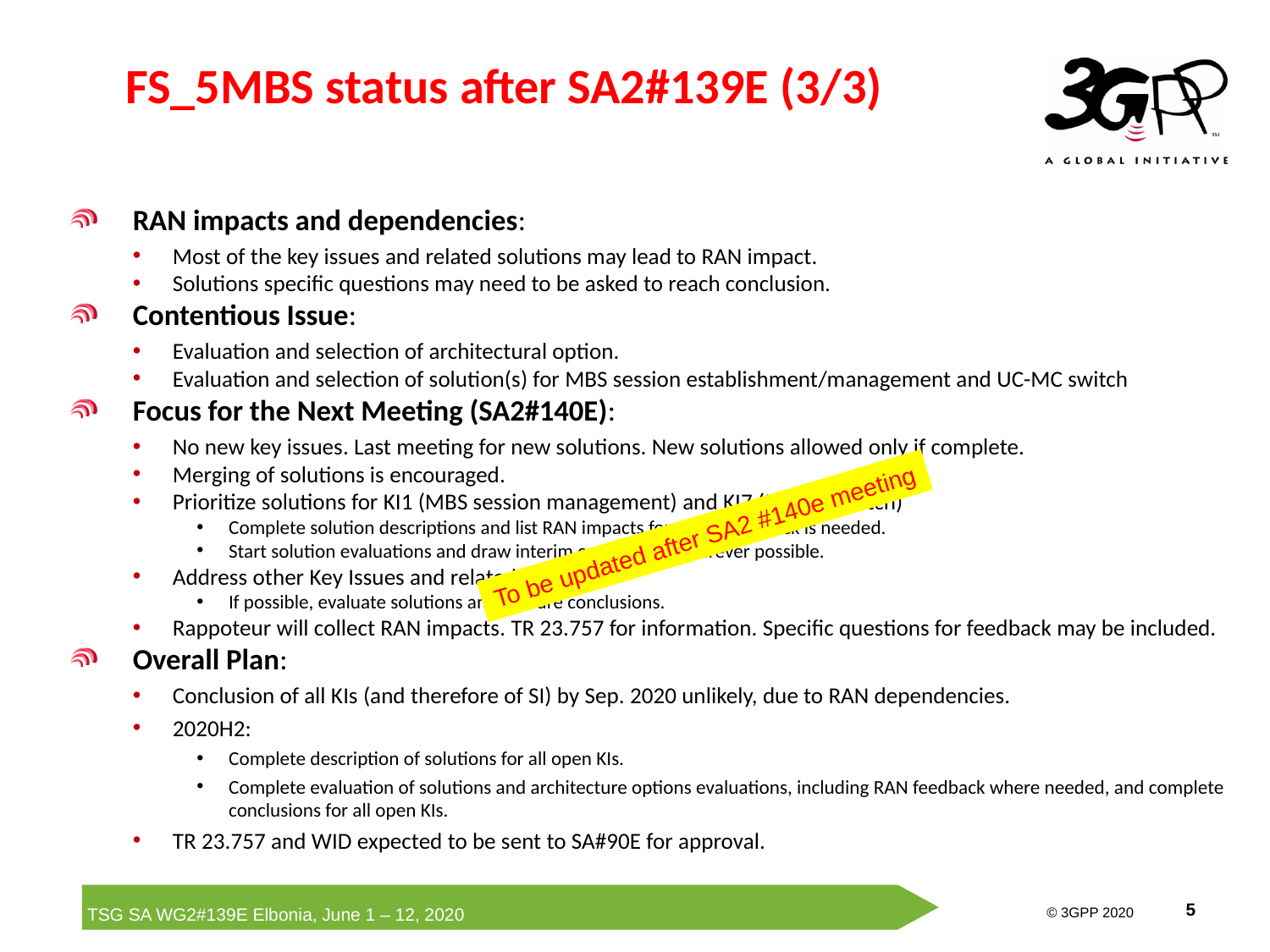

# FS_5MBS status after SA2#139E (3/3)
RAN impacts and dependencies:
Most of the key issues and related solutions may lead to RAN impact.
Solutions specific questions may need to be asked to reach conclusion.
Contentious Issue:
Evaluation and selection of architectural option.
Evaluation and selection of solution(s) for MBS session establishment/management and UC-MC switch
Focus for the Next Meeting (SA2#140E):
No new key issues. Last meeting for new solutions. New solutions allowed only if complete.
Merging of solutions is encouraged.
Prioritize solutions for KI1 (MBS session management) and KI7 (MC-UC switch)
Complete solution descriptions and list RAN impacts for which feedback is needed.
Start solution evaluations and draw interim conclusions wherever possible.
Address other Key Issues and related solutions.
If possible, evaluate solutions and capture conclusions.
Rappoteur will collect RAN impacts. TR 23.757 for information. Specific questions for feedback may be included.
Overall Plan:
Conclusion of all KIs (and therefore of SI) by Sep. 2020 unlikely, due to RAN dependencies.
2020H2:
Complete description of solutions for all open KIs.
Complete evaluation of solutions and architecture options evaluations, including RAN feedback where needed, and complete conclusions for all open KIs.
TR 23.757 and WID expected to be sent to SA#90E for approval.
To be updated after SA2 #140e meeting